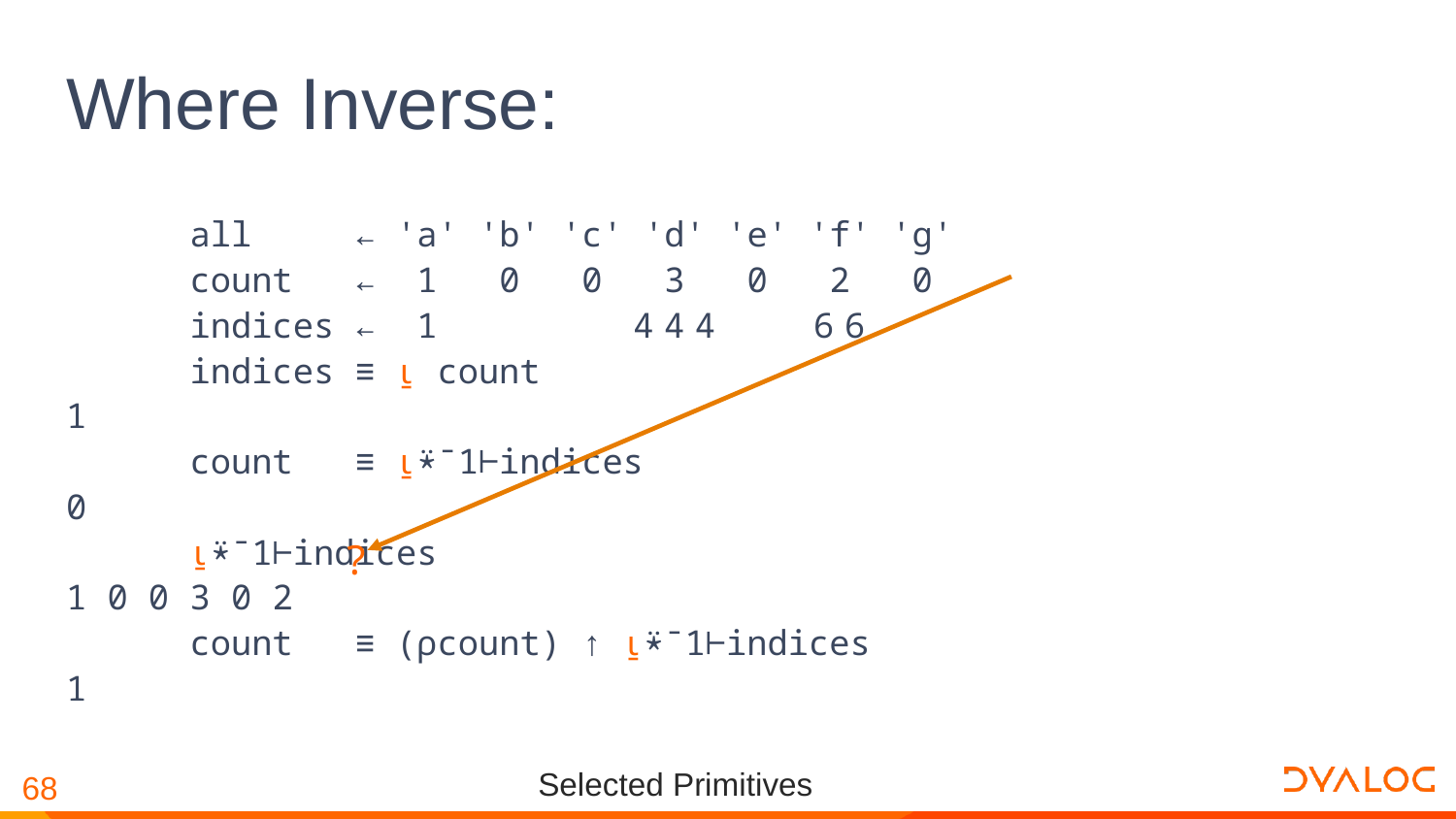

# Where Inverse:
      all     ← 'a' 'b' 'c' 'd' 'e' 'f' 'g'
      count   ←  1   0   0   3   0   2   0
      indices ←  1          4 4 4     6 6
      indices ≡ ⍸ count
1
      count   ≡ ⍸⍣¯1⊢indices
0
      ⍸⍣¯1⊢indices
1 0 0 3 0 2
      count   ≡ (⍴count) ↑ ⍸⍣¯1⊢indices
1
?